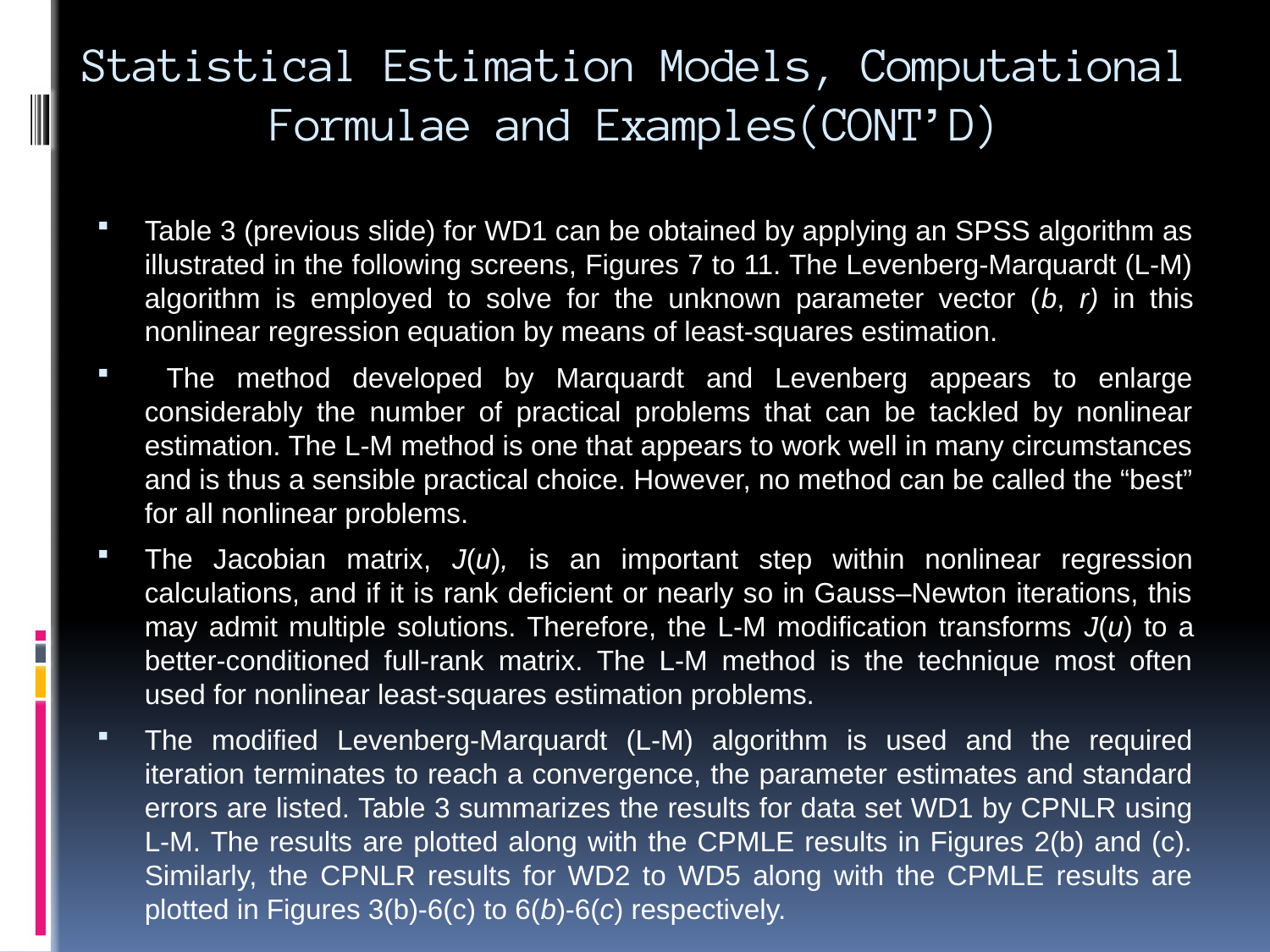

# Statistical Estimation Models, Computational Formulae and Examples(CONT’D)
Table 3 (previous slide) for WD1 can be obtained by applying an SPSS algorithm as illustrated in the following screens, Figures 7 to 11. The Levenberg-Marquardt (L-M) algorithm is employed to solve for the unknown parameter vector (b, r) in this nonlinear regression equation by means of least-squares estimation.
 The method developed by Marquardt and Levenberg appears to enlarge considerably the number of practical problems that can be tackled by nonlinear estimation. The L-M method is one that appears to work well in many circumstances and is thus a sensible practical choice. However, no method can be called the “best” for all nonlinear problems.
The Jacobian matrix, J(u), is an important step within nonlinear regression calculations, and if it is rank deficient or nearly so in Gauss–Newton iterations, this may admit multiple solutions. Therefore, the L-M modification transforms J(u) to a better-conditioned full-rank matrix. The L-M method is the technique most often used for nonlinear least-squares estimation problems.
The modified Levenberg-Marquardt (L-M) algorithm is used and the required iteration terminates to reach a convergence, the parameter estimates and standard errors are listed. Table 3 summarizes the results for data set WD1 by CPNLR using L-M. The results are plotted along with the CPMLE results in Figures 2(b) and (c). Similarly, the CPNLR results for WD2 to WD5 along with the CPMLE results are plotted in Figures 3(b)-6(c) to 6(b)-6(c) respectively.